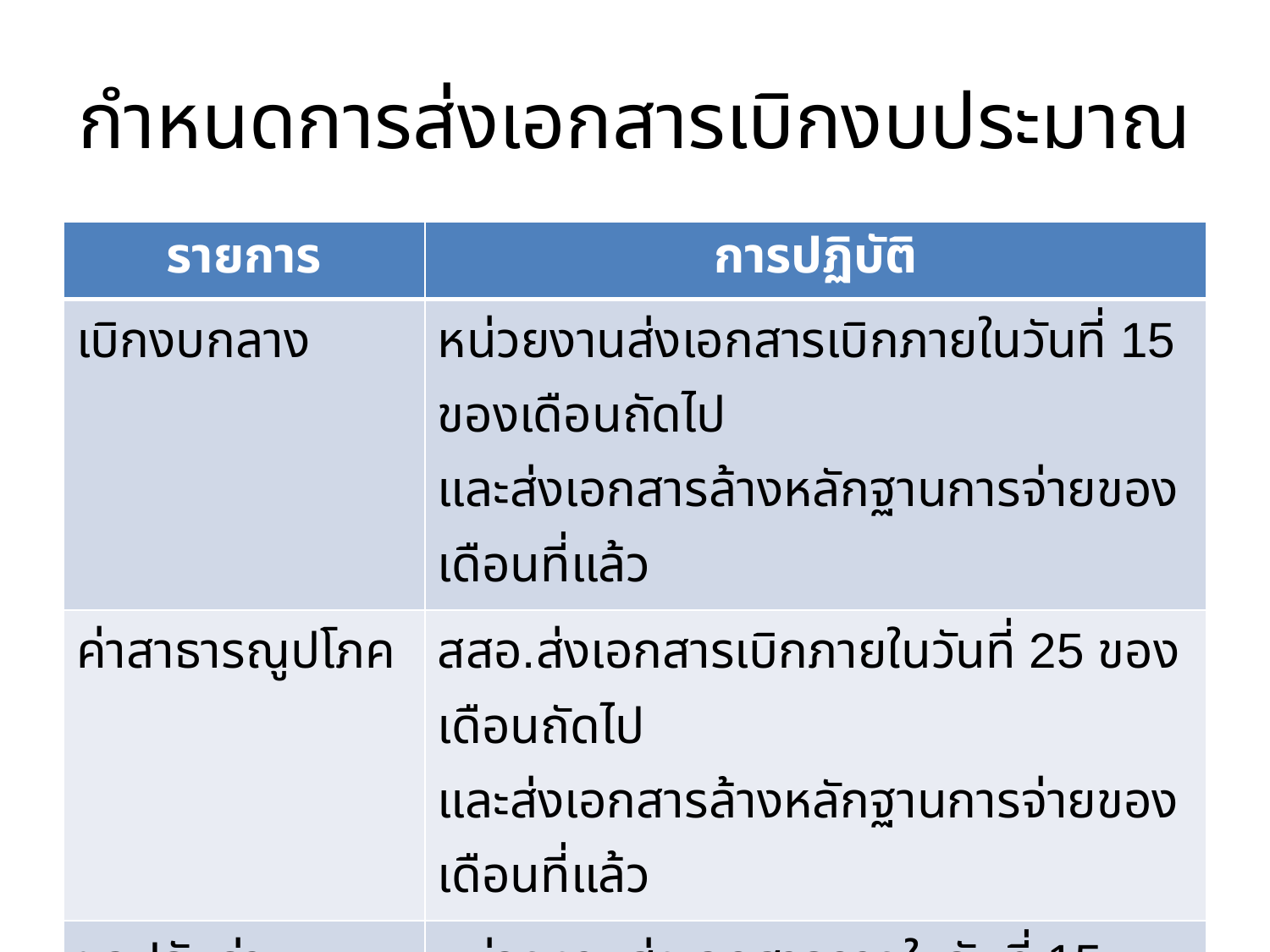

# กำหนดการส่งเอกสารเบิกงบประมาณ
| รายการ | การปฏิบัติ |
| --- | --- |
| เบิกงบกลาง | หน่วยงานส่งเอกสารเบิกภายในวันที่ 15 ของเดือนถัดไป และส่งเอกสารล้างหลักฐานการจ่ายของเดือนที่แล้ว |
| ค่าสาธารณูปโภค | สสอ.ส่งเอกสารเบิกภายในวันที่ 25 ของเดือนถัดไป และส่งเอกสารล้างหลักฐานการจ่ายของเดือนที่แล้ว |
| ขอปรับค่าตอบแทน ขอรับเงินไม่ทำเวชฯ | หน่วยงานส่งเอกสารภายในวันที่ 15 ของเดือน เพื่อนำเข้าที่ประชุมคณะกรรมการ |